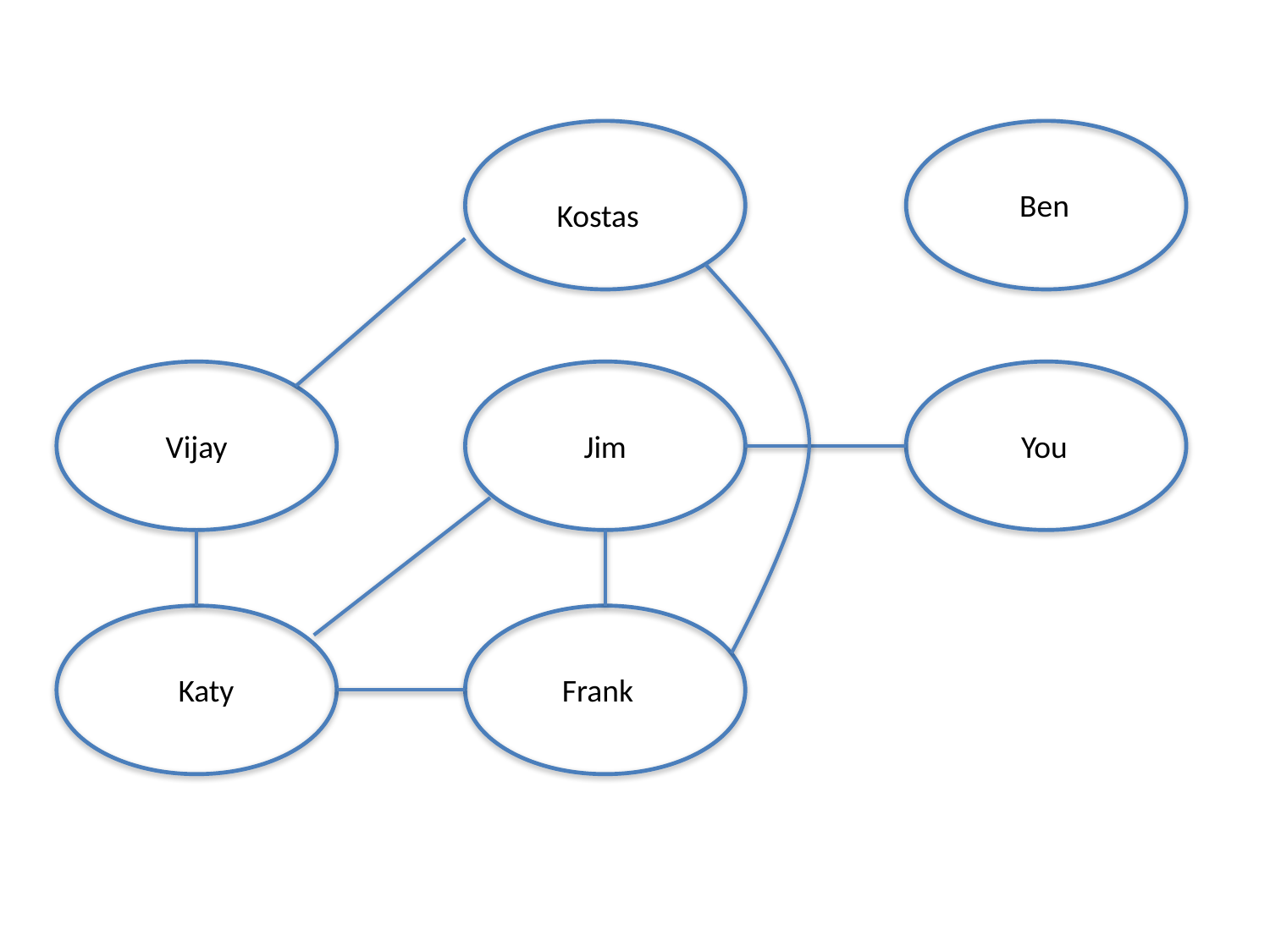

Ben
Kostas

Vijay
Jim
You

Katy
Frank